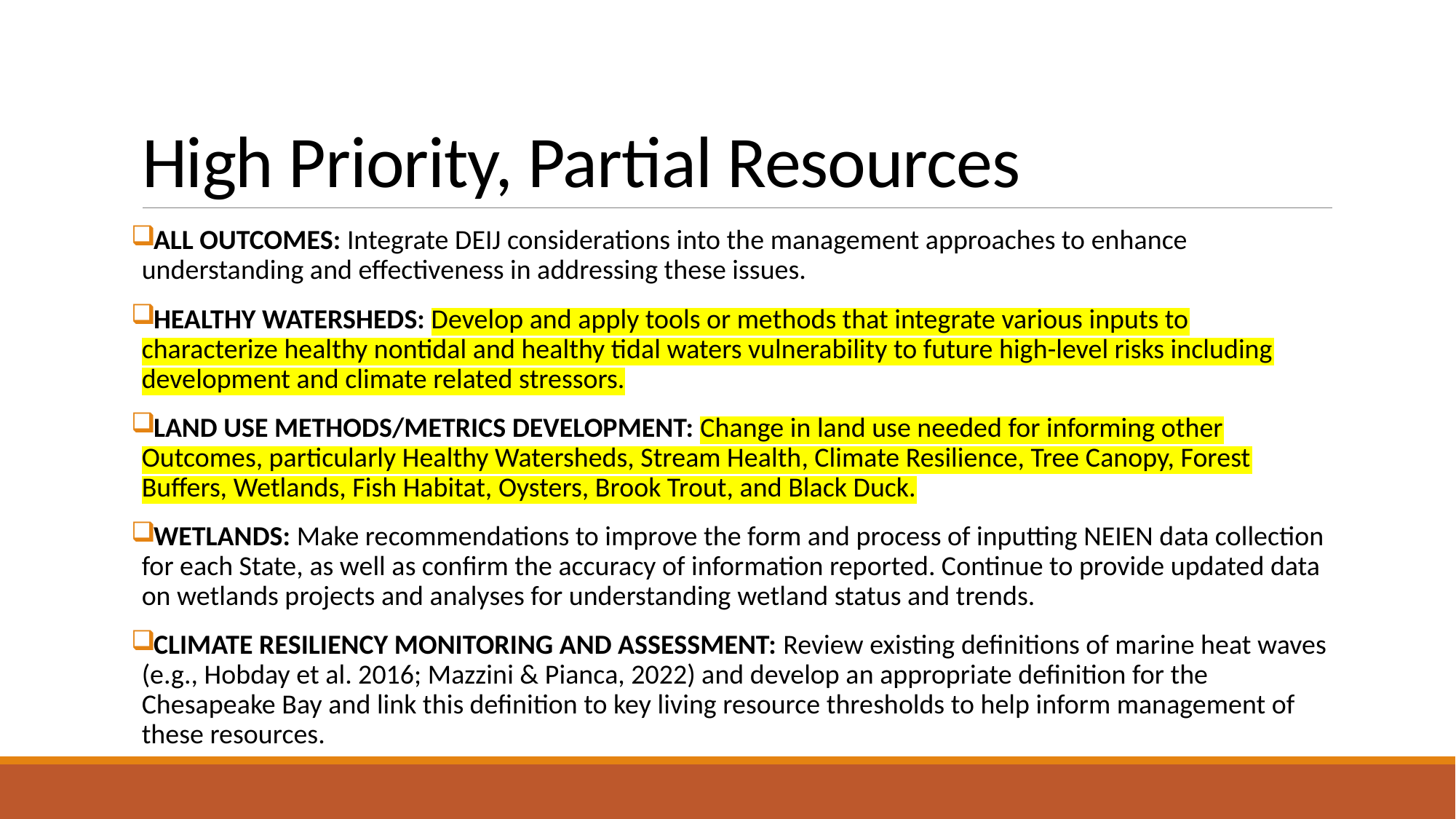

# High Priority, Partial Resources
ALL OUTCOMES: Integrate DEIJ considerations into the management approaches to enhance understanding and effectiveness in addressing these issues.
HEALTHY WATERSHEDS: Develop and apply tools or methods that integrate various inputs to characterize healthy nontidal and healthy tidal waters vulnerability to future high-level risks including development and climate related stressors.
LAND USE METHODS/METRICS DEVELOPMENT: Change in land use needed for informing other Outcomes, particularly Healthy Watersheds, Stream Health, Climate Resilience, Tree Canopy, Forest Buffers, Wetlands, Fish Habitat, Oysters, Brook Trout, and Black Duck.
WETLANDS: Make recommendations to improve the form and process of inputting NEIEN data collection for each State, as well as confirm the accuracy of information reported. Continue to provide updated data on wetlands projects and analyses for understanding wetland status and trends.
CLIMATE RESILIENCY MONITORING AND ASSESSMENT: Review existing definitions of marine heat waves (e.g., Hobday et al. 2016; Mazzini & Pianca, 2022) and develop an appropriate definition for the Chesapeake Bay and link this definition to key living resource thresholds to help inform management of these resources.